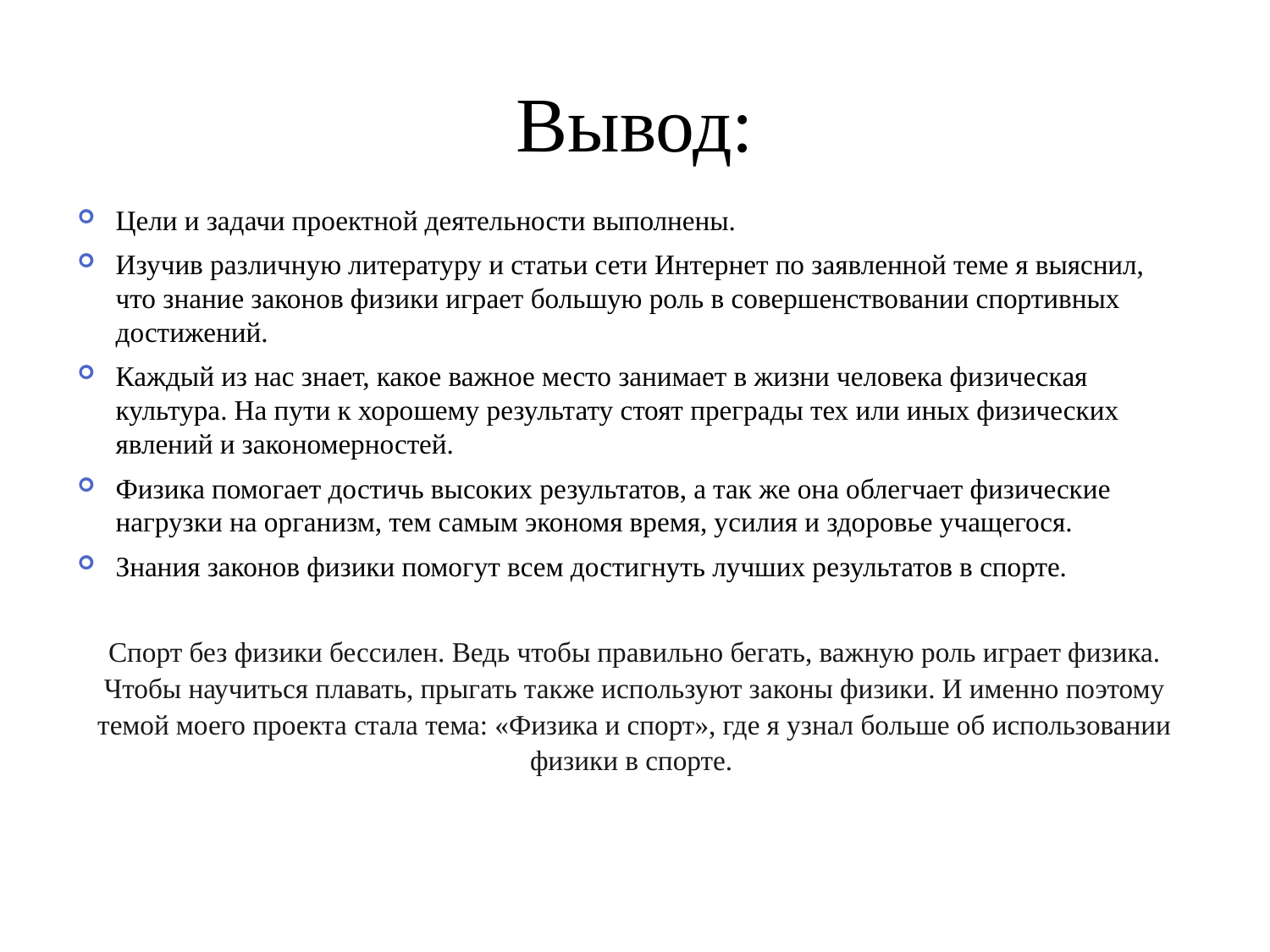

# Вывод:
Цели и задачи проектной деятельности выполнены.
Изучив различную литературу и статьи сети Интернет по заявленной теме я выяснил, что знание законов физики играет большую роль в совершенствовании спортивных достижений.
Каждый из нас знает, какое важное место занимает в жизни человека физическая культура. На пути к хорошему результату стоят преграды тех или иных физических явлений и закономерностей.
Физика помогает достичь высоких результатов, а так же она облегчает физические нагрузки на организм, тем самым экономя время, усилия и здоровье учащегося.
Знания законов физики помогут всем достигнуть лучших результатов в спорте.

Спорт без физики бессилен. Ведь чтобы правильно бегать, важную роль играет физика. Чтобы научиться плавать, прыгать также используют законы физики. И именно поэтому темой моего проекта стала тема: «Физика и спорт», где я узнал больше об использовании физики в спорте.